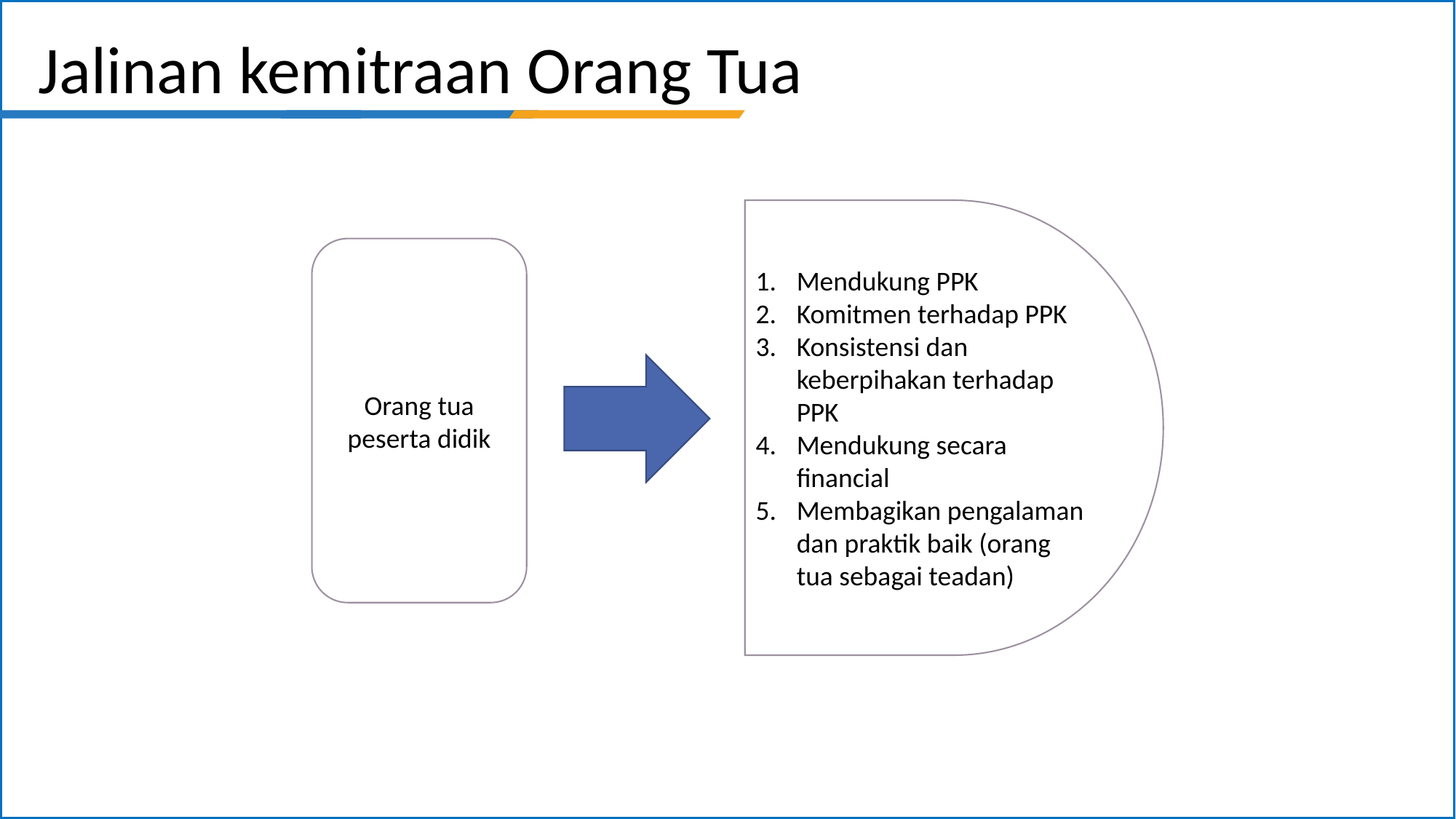

# Jalinan kemitraan Orang Tua

Mendukung PPK
Komitmen terhadap PPK
Konsistensi dan keberpihakan terhadap PPK
Mendukung secara financial
Membagikan pengalaman dan praktik baik (orang tua sebagai teadan)
Orang tua peserta didik